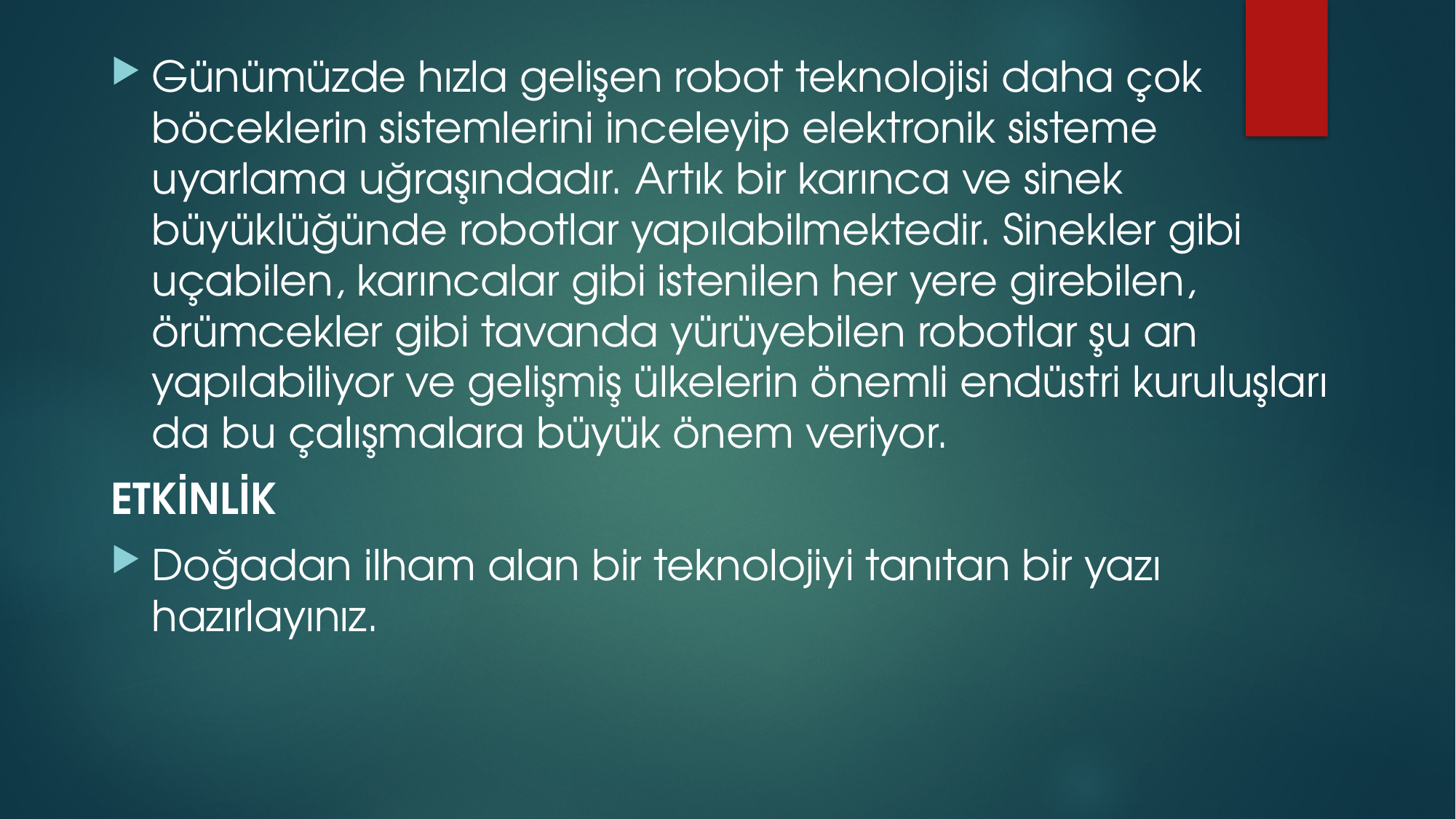

Günümüzde hızla gelişen robot teknolojisi daha çok böceklerin sistemlerini inceleyip elektronik sisteme uyarlama uğraşındadır. Artık bir karınca ve sinek büyüklüğünde robotlar yapılabilmektedir. Sinekler gibi uçabilen, karıncalar gibi istenilen her yere girebilen, örümcekler gibi tavanda yürüyebilen robotlar şu an yapılabiliyor ve gelişmiş ülkelerin önemli endüstri kuruluşları da bu çalışmalara büyük önem veriyor.
ETKİNLİK
Doğadan ilham alan bir teknolojiyi tanıtan bir yazı hazırlayınız.